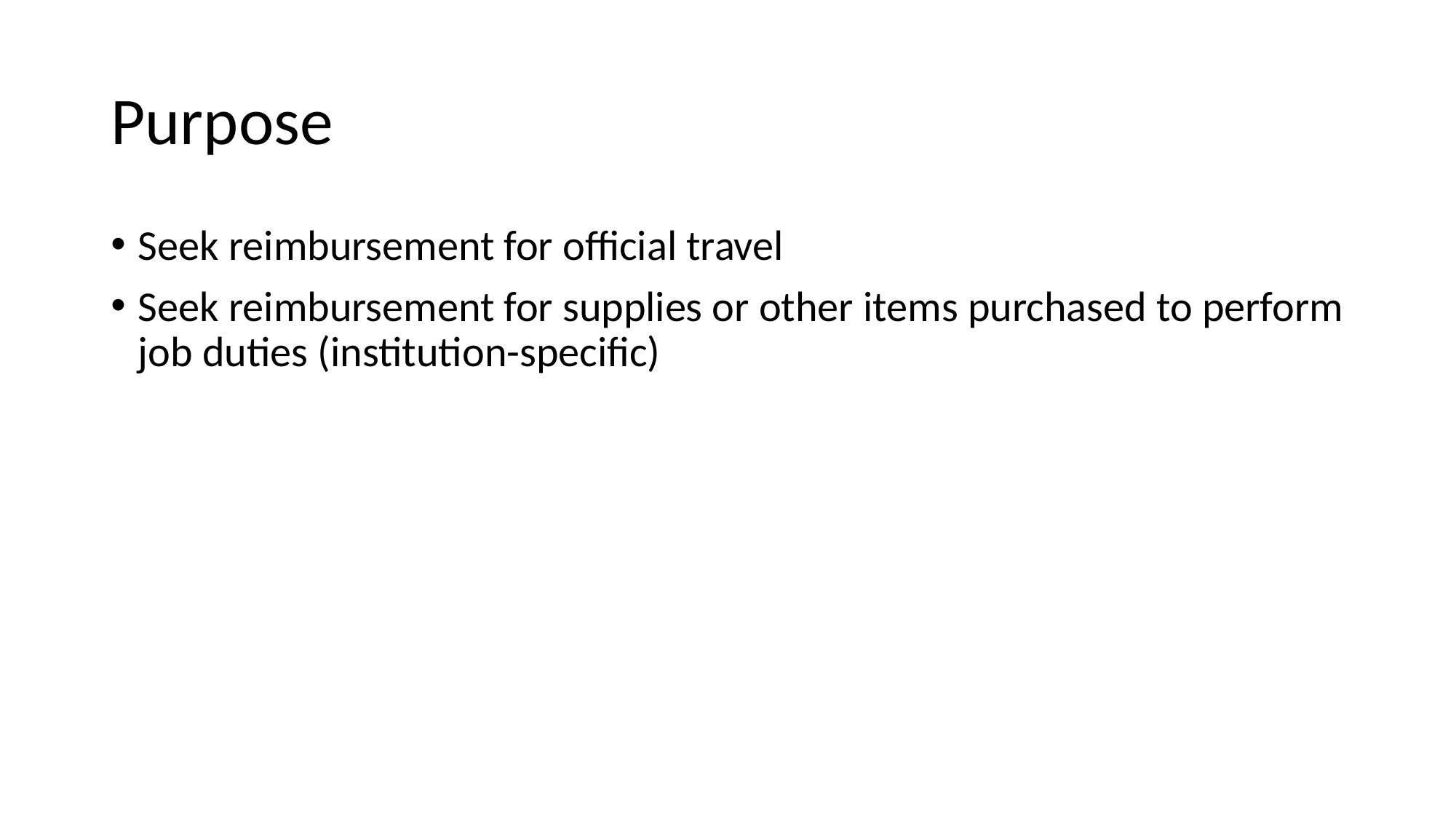

# Purpose
Seek reimbursement for official travel
Seek reimbursement for supplies or other items purchased to perform job duties (institution-specific)